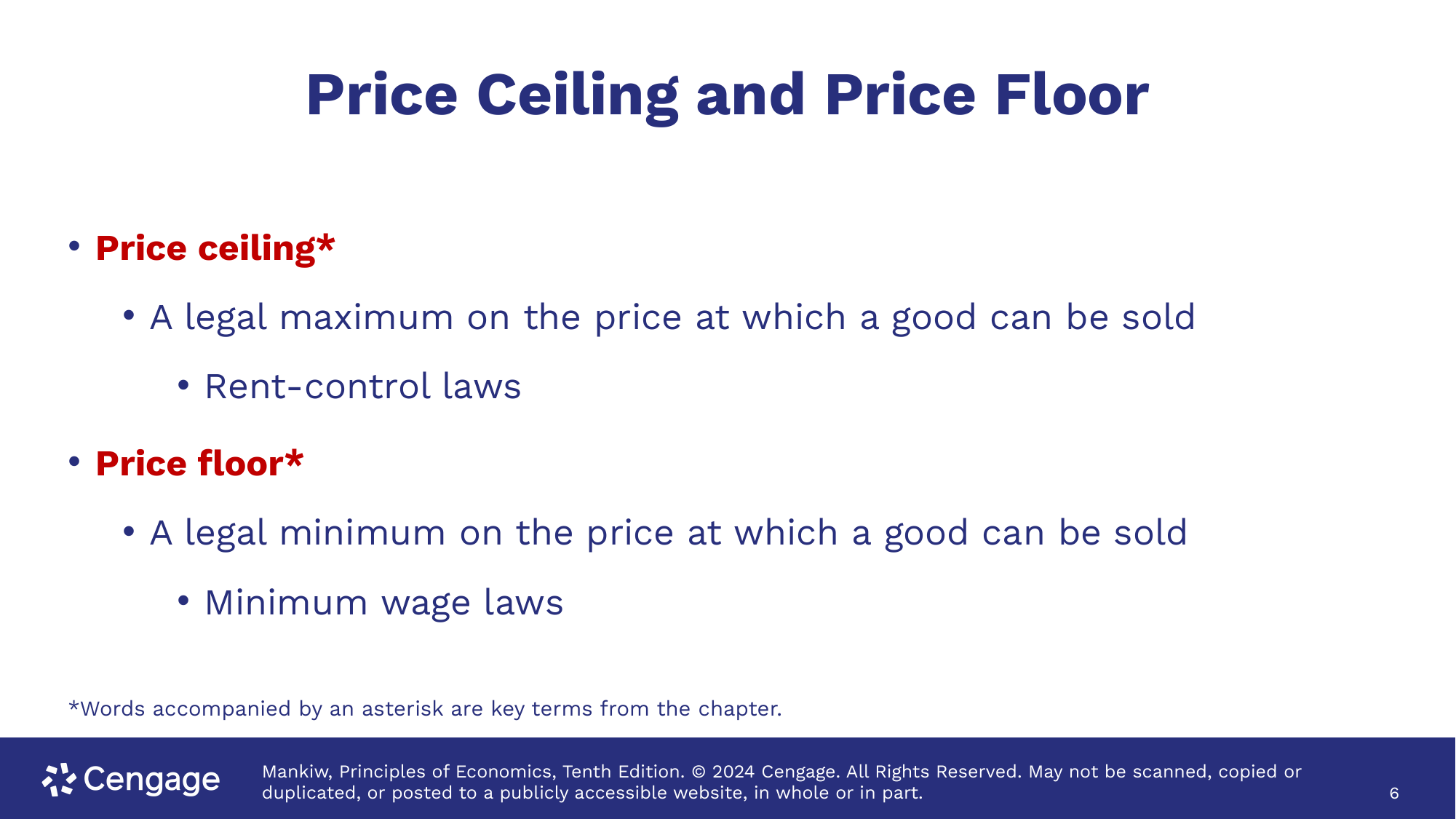

# Price Ceiling and Price Floor
Price ceiling*
A legal maximum on the price at which a good can be sold
Rent-control laws
Price floor*
A legal minimum on the price at which a good can be sold
Minimum wage laws
*Words accompanied by an asterisk are key terms from the chapter.